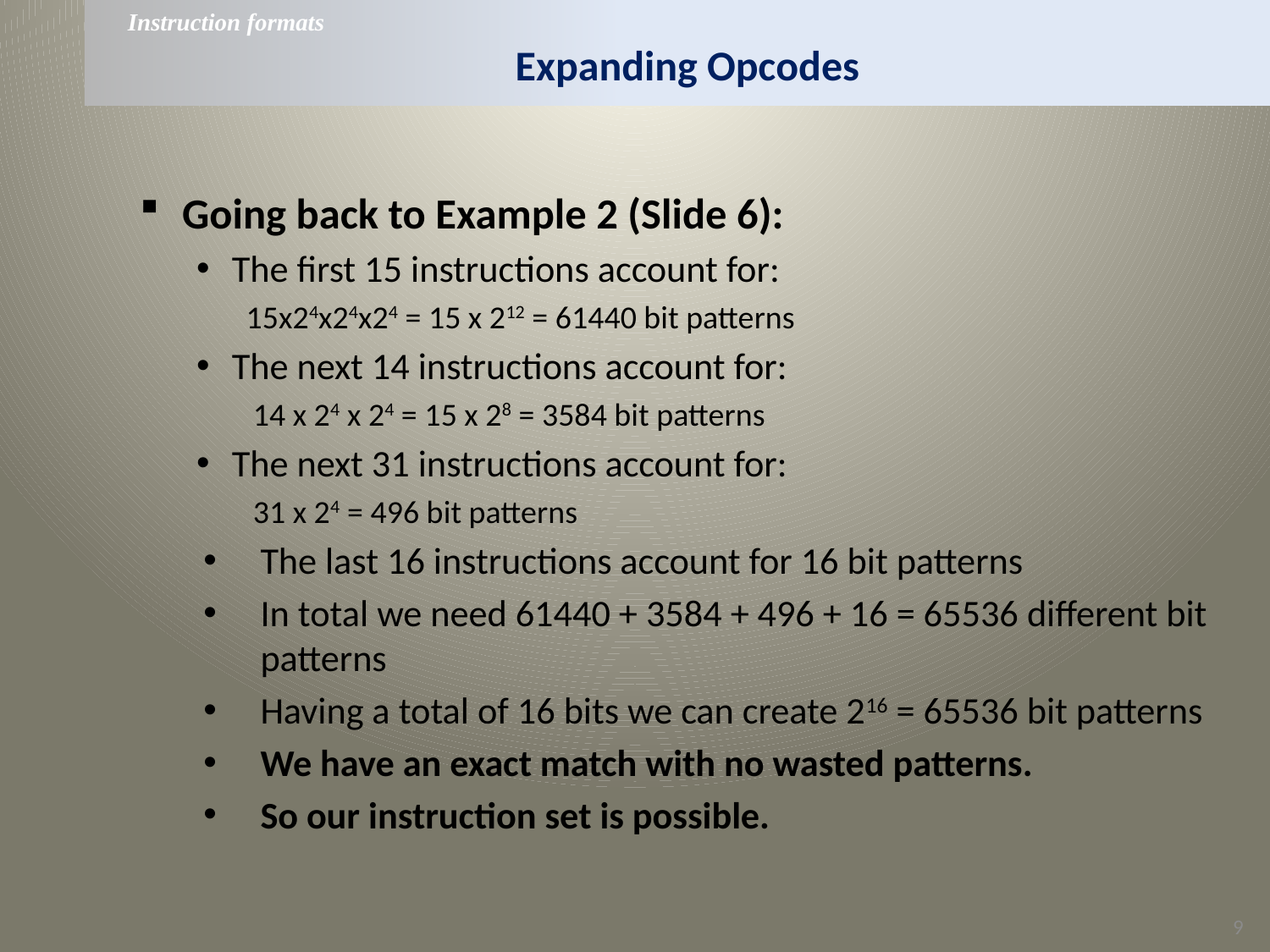

Instruction formats
# Expanding Opcodes
Going back to Example 2 (Slide 6):
The first 15 instructions account for:
15x24x24x24 = 15 x 212 = 61440 bit patterns
The next 14 instructions account for:
14 x 24 x 24 = 15 x 28 = 3584 bit patterns
The next 31 instructions account for:
31 x 24 = 496 bit patterns
The last 16 instructions account for 16 bit patterns
In total we need 61440 + 3584 + 496 + 16 = 65536 different bit patterns
Having a total of 16 bits we can create 216 = 65536 bit patterns
We have an exact match with no wasted patterns.
So our instruction set is possible.